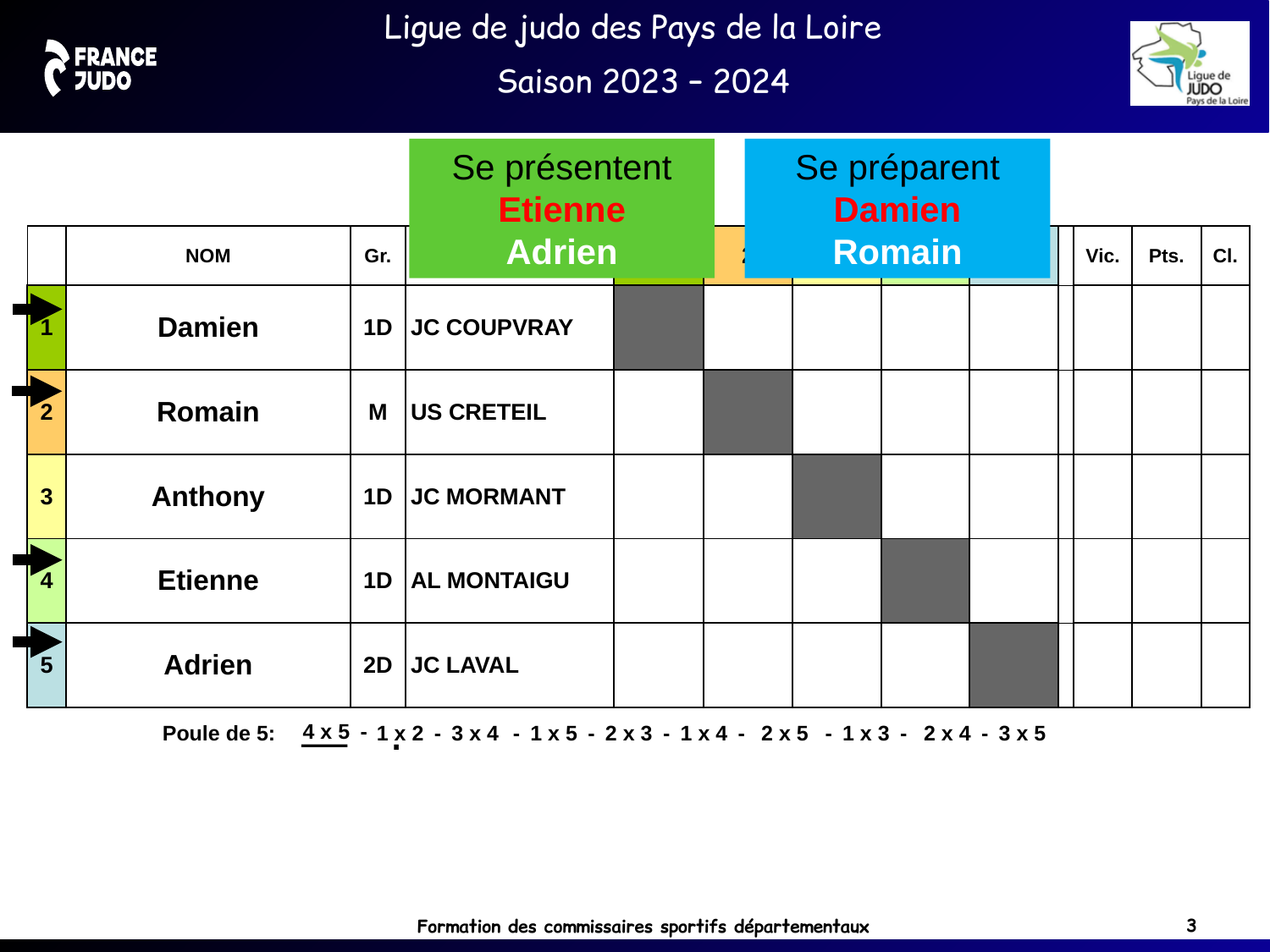

Se présentent
Etienne
Adrien
Se préparent
Damien
Romain

.